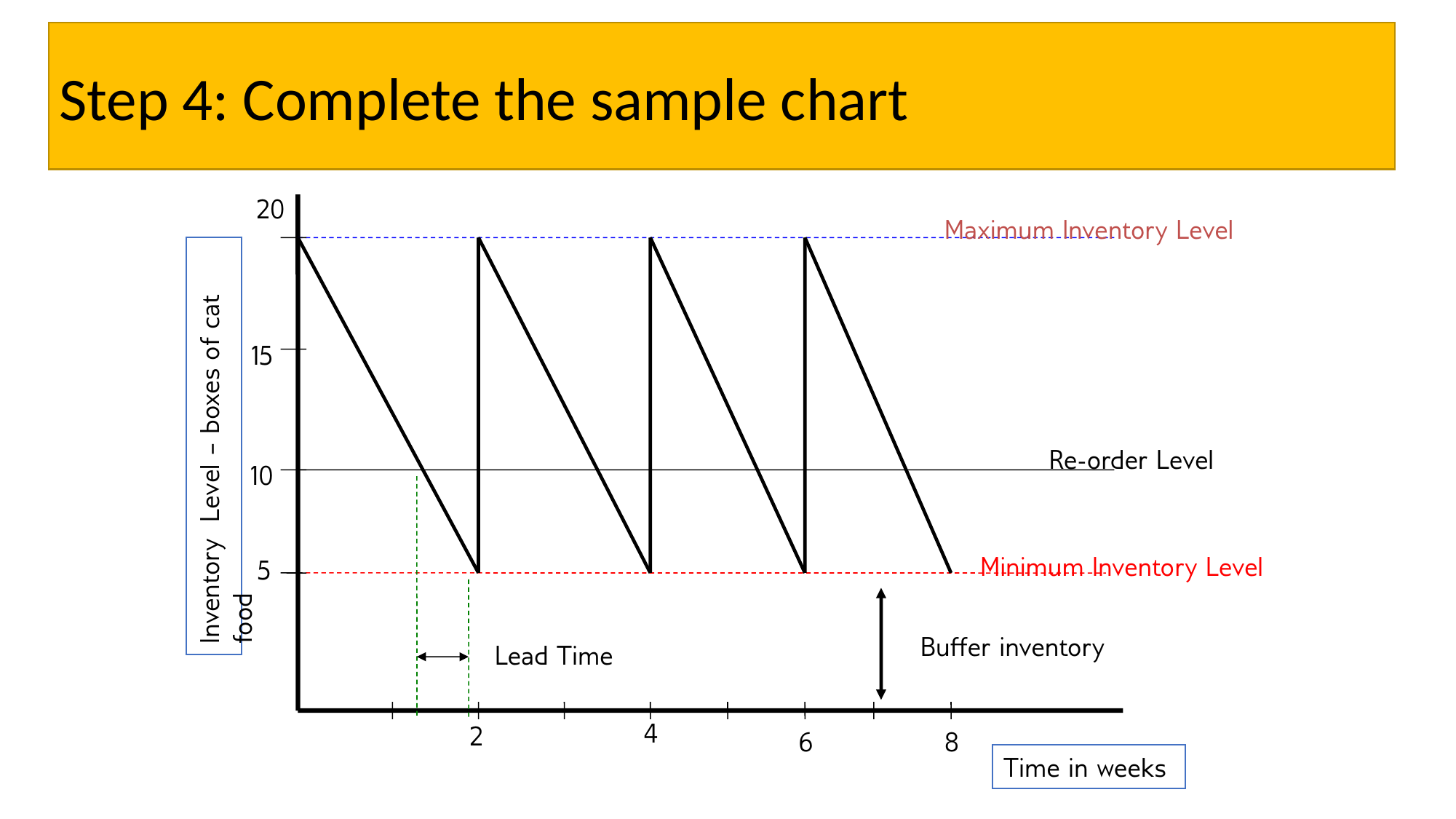

Step 4: Complete the sample chart
20

Maximum Inventory Level
Inventory  Level – boxes of cat food

15

Re-order Level
10

Minimum Inventory Level
5

Buffer inventory
Lead Time

4
2
6
8
Time in weeks